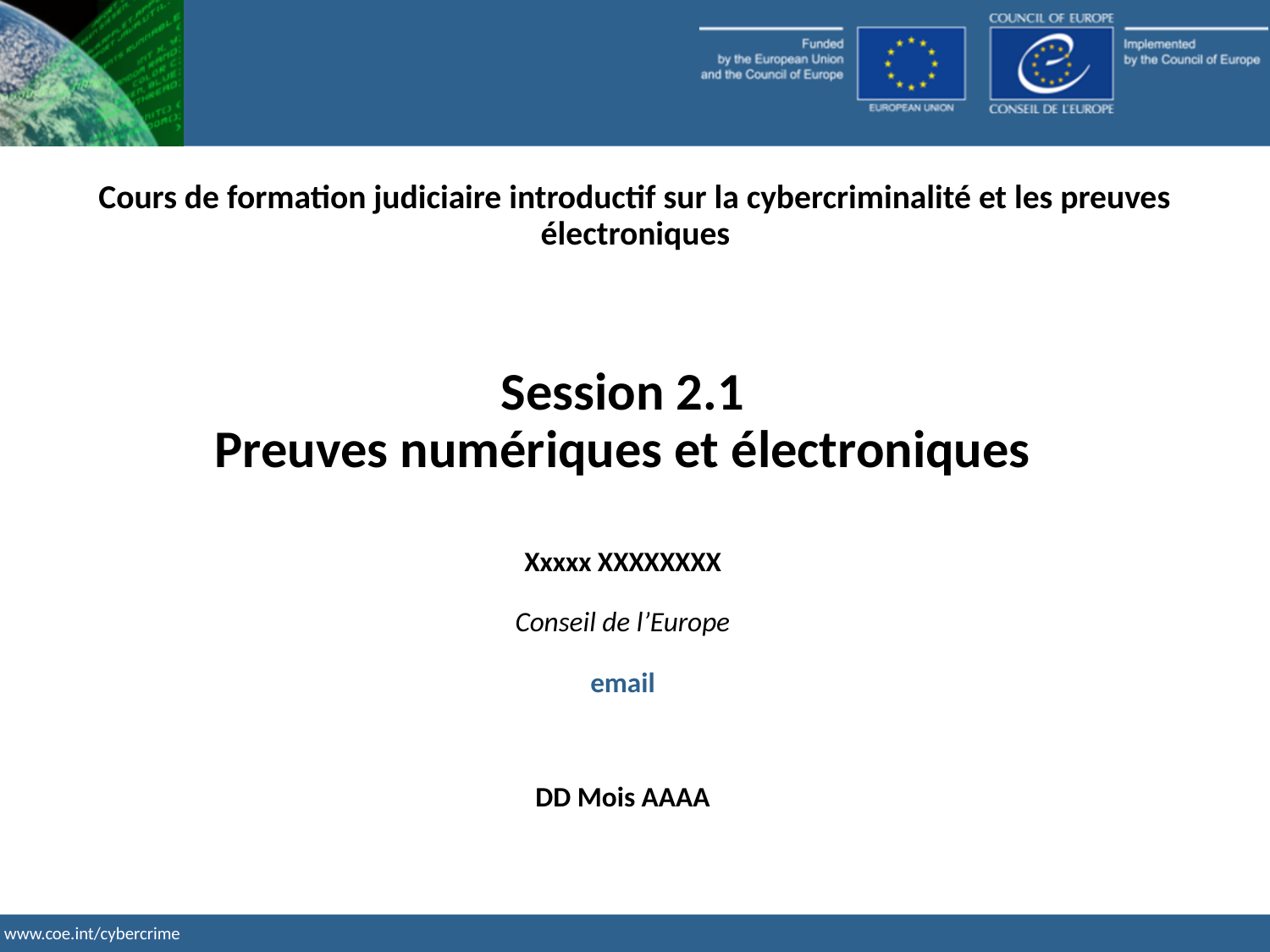

Cours de formation judiciaire introductif sur la cybercriminalité et les preuves électroniques
Session 2.1
Preuves numériques et électroniques

Xxxxx XXXXXXXX

Conseil de l’Europe

email

DD Mois AAAA